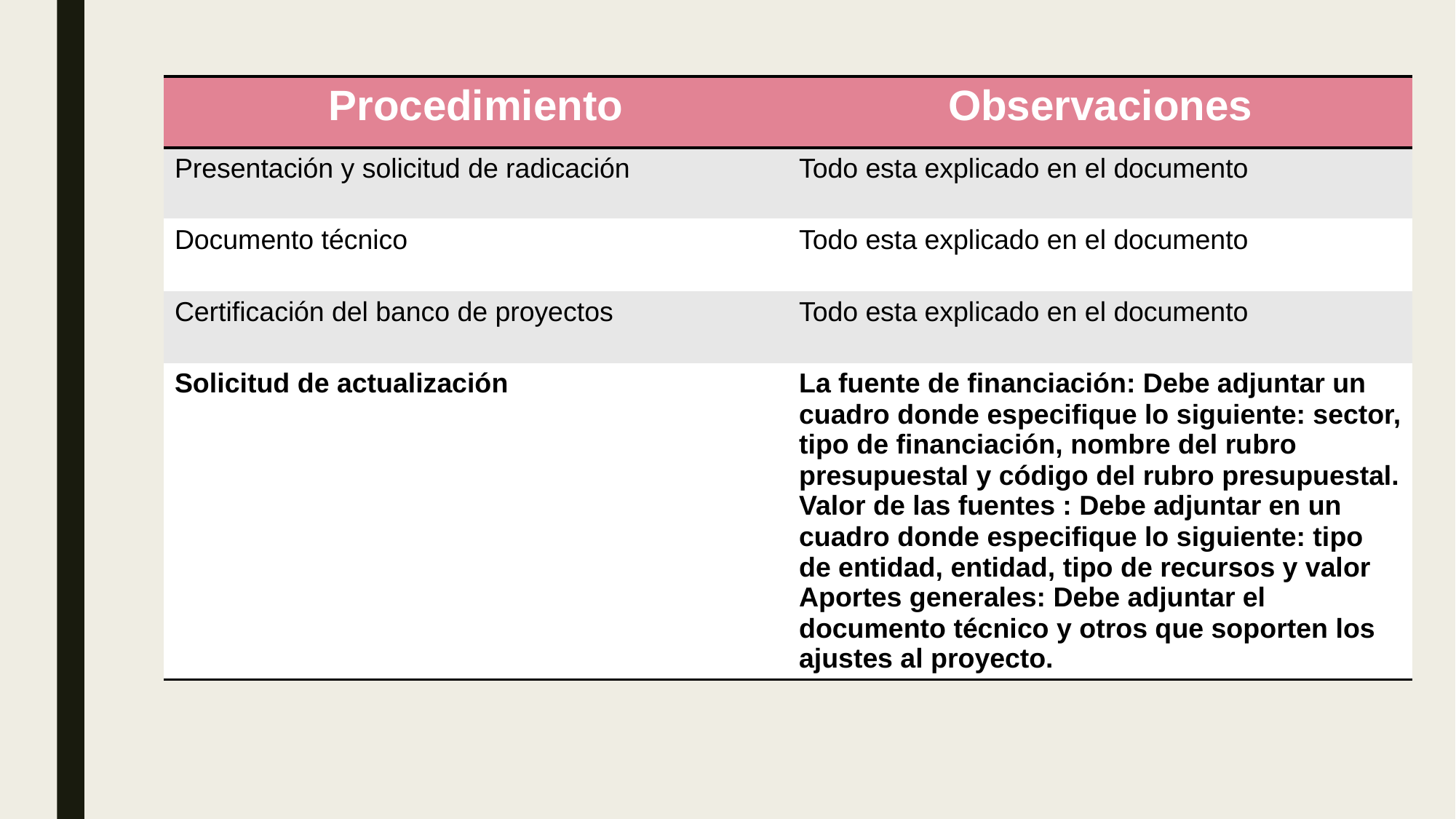

| Procedimiento | Observaciones |
| --- | --- |
| Presentación y solicitud de radicación | Todo esta explicado en el documento |
| Documento técnico | Todo esta explicado en el documento |
| Certificación del banco de proyectos | Todo esta explicado en el documento |
| Solicitud de actualización | La fuente de financiación: Debe adjuntar un cuadro donde especifique lo siguiente: sector, tipo de financiación, nombre del rubro presupuestal y código del rubro presupuestal. Valor de las fuentes : Debe adjuntar en un cuadro donde especifique lo siguiente: tipo de entidad, entidad, tipo de recursos y valor Aportes generales: Debe adjuntar el documento técnico y otros que soporten los ajustes al proyecto. |